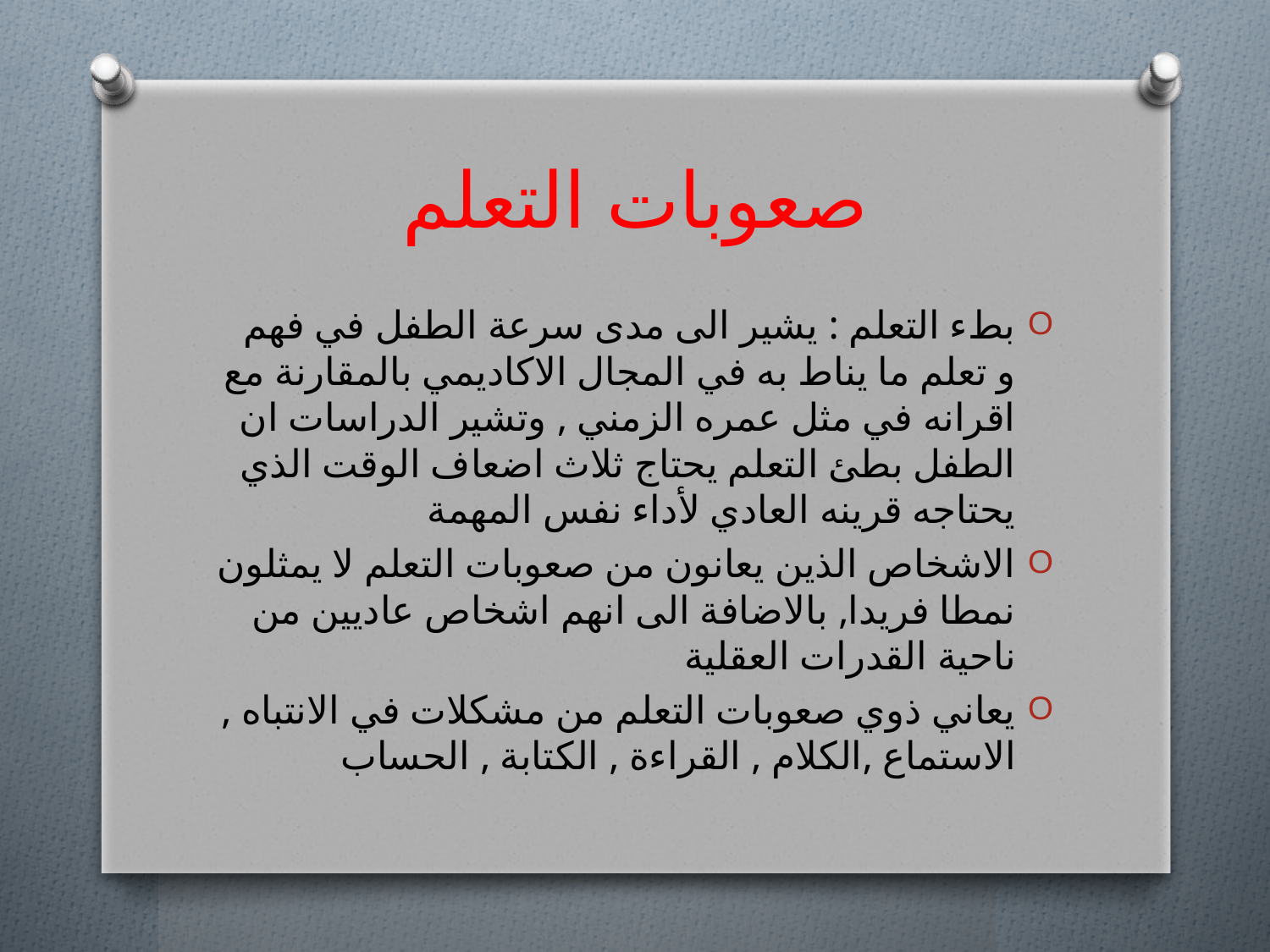

# صعوبات التعلم
بطء التعلم : يشير الى مدى سرعة الطفل في فهم و تعلم ما يناط به في المجال الاكاديمي بالمقارنة مع اقرانه في مثل عمره الزمني , وتشير الدراسات ان الطفل بطئ التعلم يحتاج ثلاث اضعاف الوقت الذي يحتاجه قرينه العادي لأداء نفس المهمة
الاشخاص الذين يعانون من صعوبات التعلم لا يمثلون نمطا فريدا, بالاضافة الى انهم اشخاص عاديين من ناحية القدرات العقلية
يعاني ذوي صعوبات التعلم من مشكلات في الانتباه , الاستماع ,الكلام , القراءة , الكتابة , الحساب